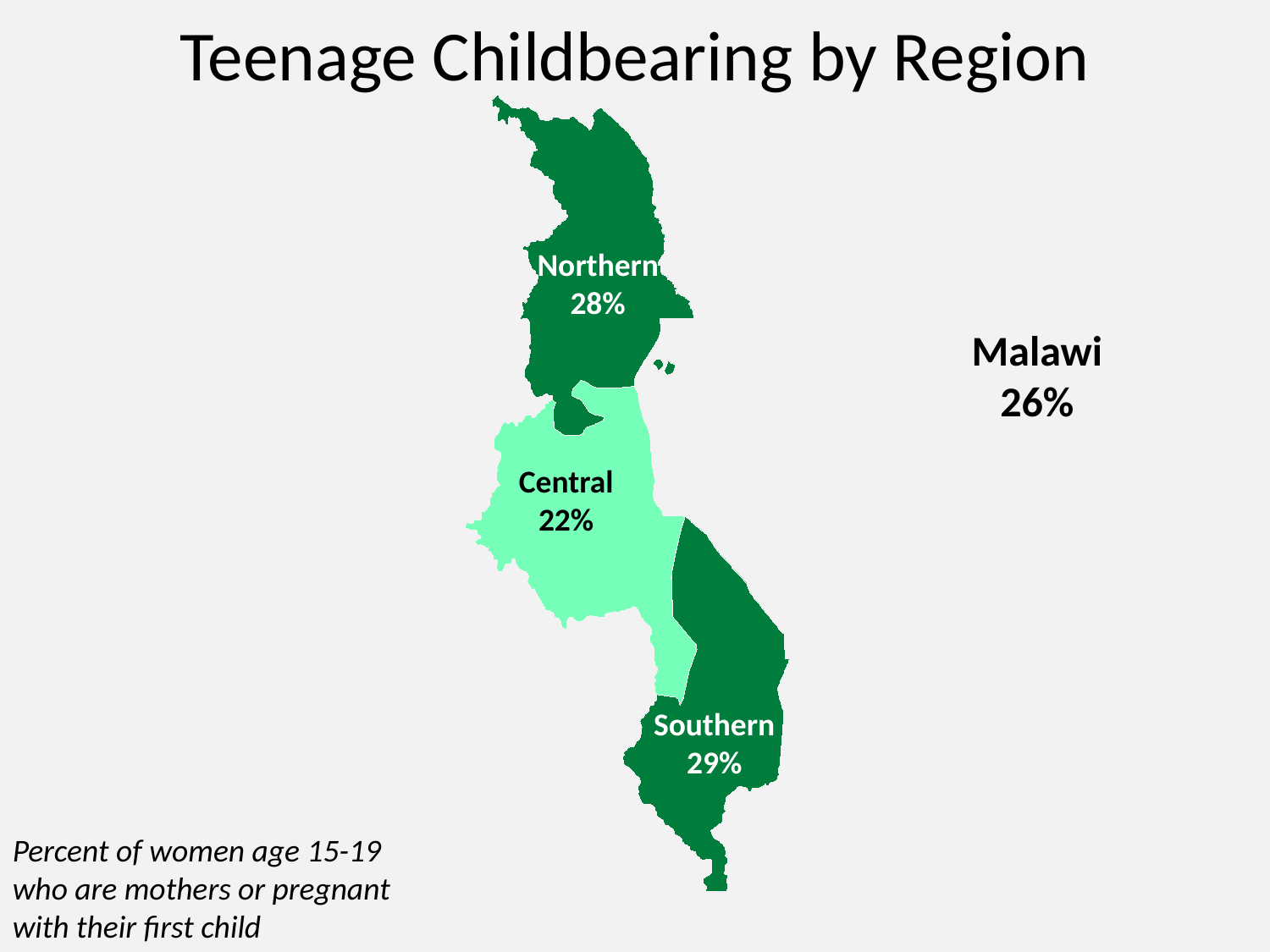

Teenage Childbearing by Region

Northern
28%
Malawi
26%
Central
22%
Southern
29%
Percent of women age 15-19 who are mothers or pregnant with their first child